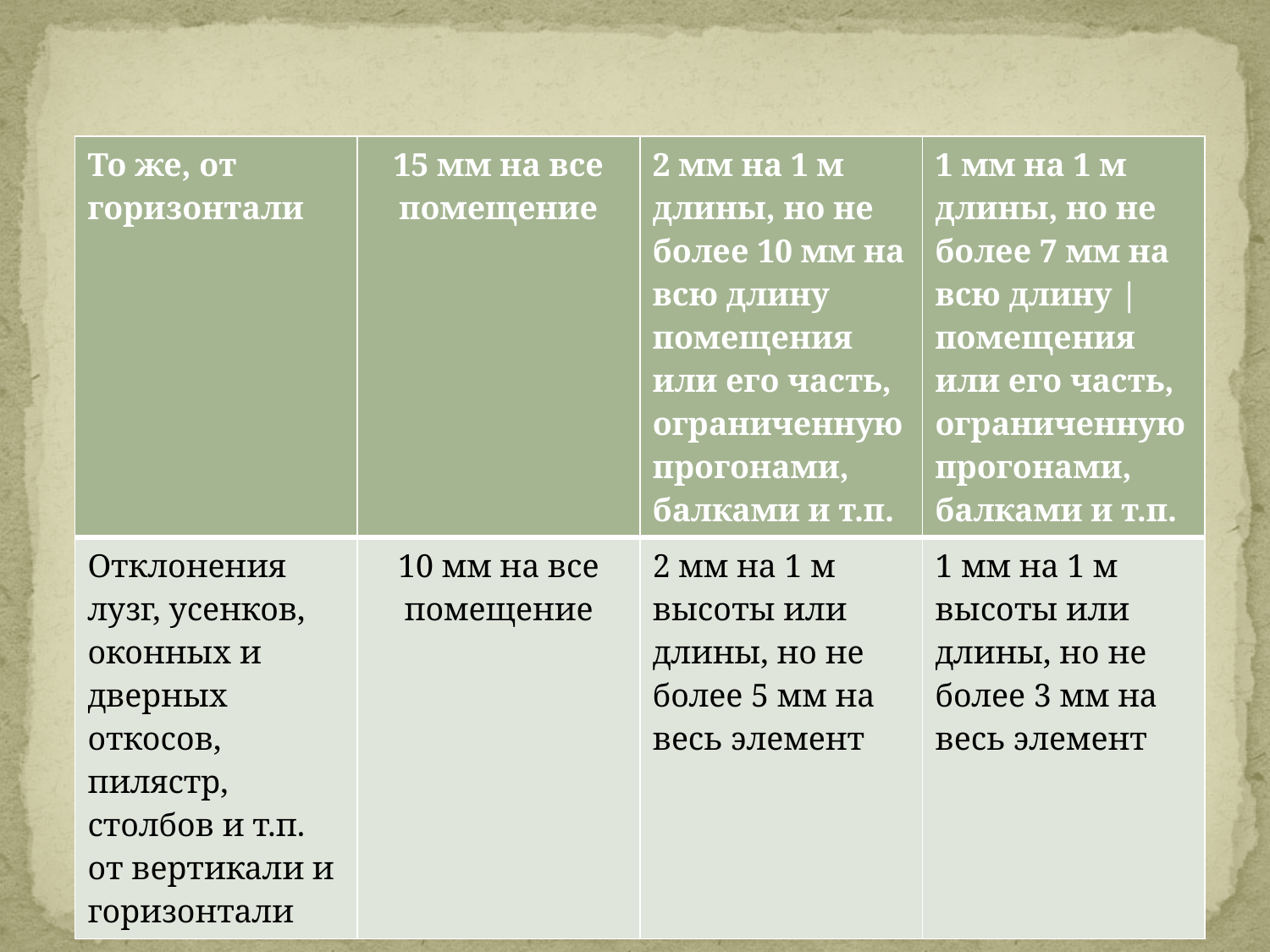

| То же, от горизонтали | 15 мм на все помещение | 2 мм на 1 м длины, но не более 10 мм на всю длину помещения или его часть, ограниченную прогонами, балками и т.п. | 1 мм на 1 м длины, но не более 7 мм на всю длину |помещения или его часть, ограниченную прогонами, балками и т.п. |
| --- | --- | --- | --- |
| Отклонения лузг, усенков, оконных и дверных откосов, пилястр, столбов и т.п. от вертикали и горизонтали | 10 мм на все помещение | 2 мм на 1 м высоты или длины, но не более 5 мм на весь элемент | 1 мм на 1 м высоты или длины, но не более 3 мм на весь элемент |